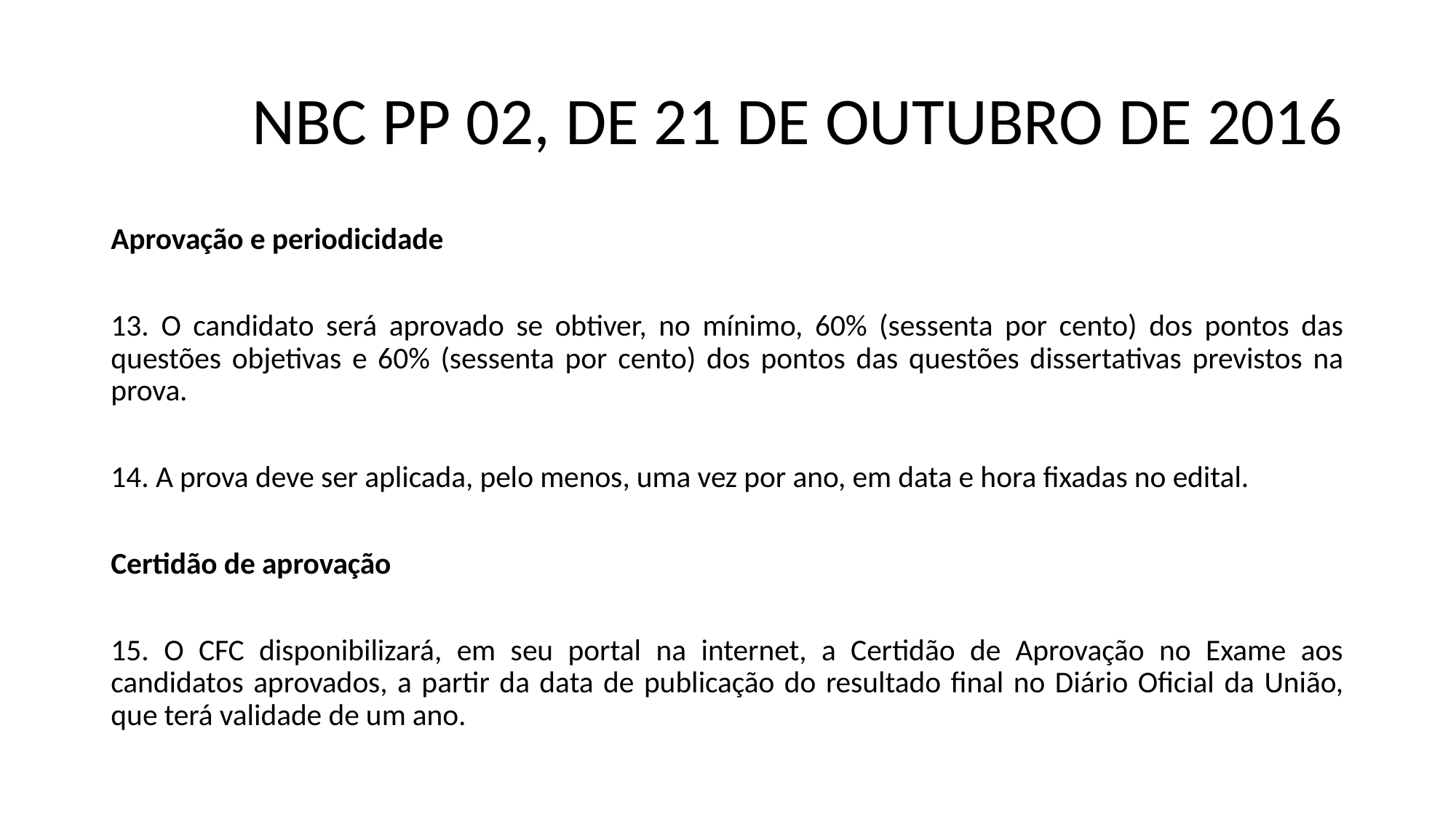

# NBC PP 02, DE 21 DE OUTUBRO DE 2016
Aprovação e periodicidade

13. O candidato será aprovado se obtiver, no mínimo, 60% (sessenta por cento) dos pontos das questões objetivas e 60% (sessenta por cento) dos pontos das questões dissertativas previstos na prova.

14. A prova deve ser aplicada, pelo menos, uma vez por ano, em data e hora fixadas no edital.

Certidão de aprovação

15. O CFC disponibilizará, em seu portal na internet, a Certidão de Aprovação no Exame aos candidatos aprovados, a partir da data de publicação do resultado final no Diário Oficial da União, que terá validade de um ano.